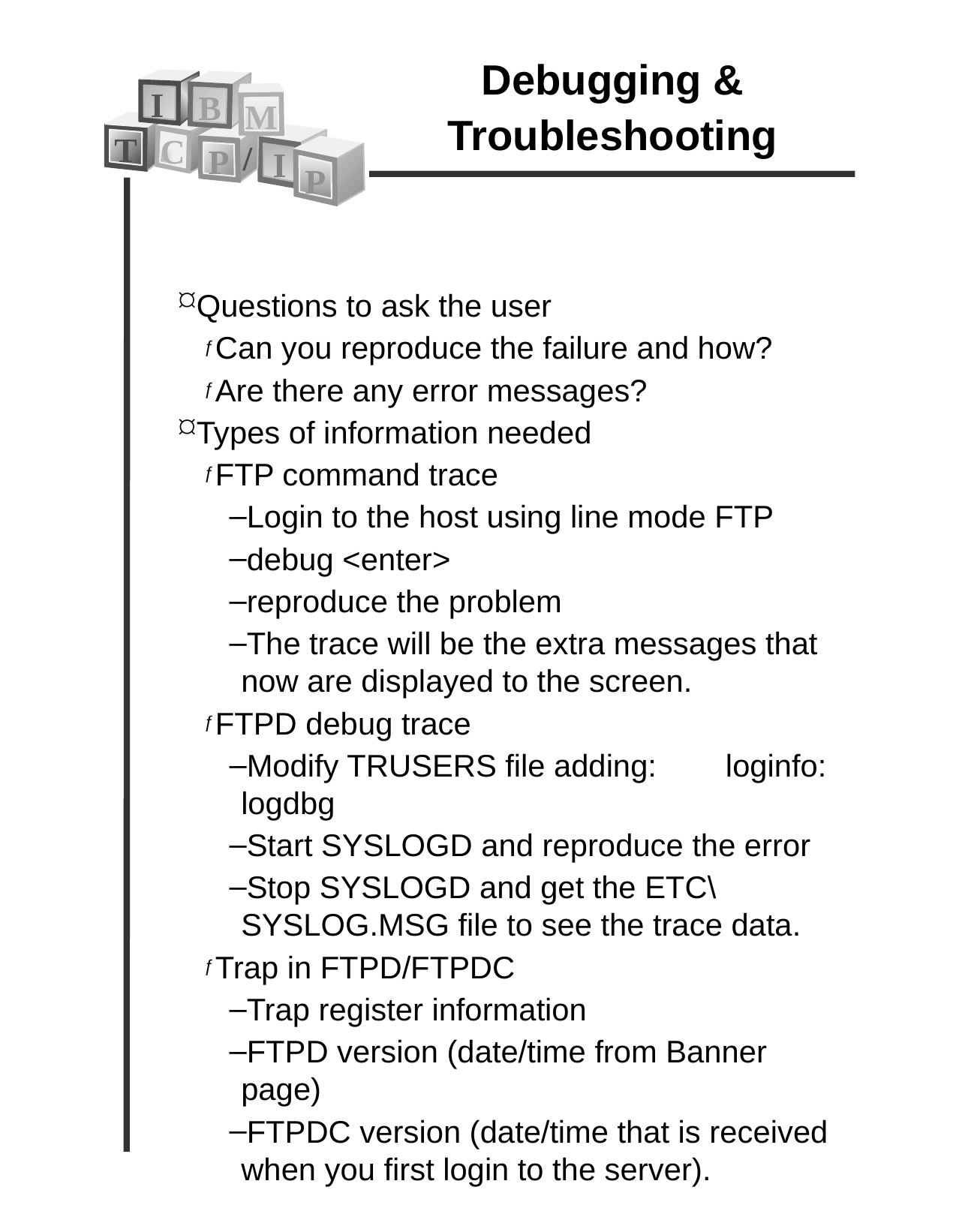

Debugging & Troubleshooting

I

B

M

T
C

/

P

I

P

Questions to ask the user
Can you reproduce the failure and how?
Are there any error messages?
Types of information needed
FTP command trace
Login to the host using line mode FTP
debug <enter>
reproduce the problem
The trace will be the extra messages that now are displayed to the screen.
FTPD debug trace
Modify TRUSERS file adding:        loginfo: logdbg
Start SYSLOGD and reproduce the error
Stop SYSLOGD and get the ETC\SYSLOG.MSG file to see the trace data.
Trap in FTPD/FTPDC
Trap register information
FTPD version (date/time from Banner page)
FTPDC version (date/time that is received when you first login to the server).